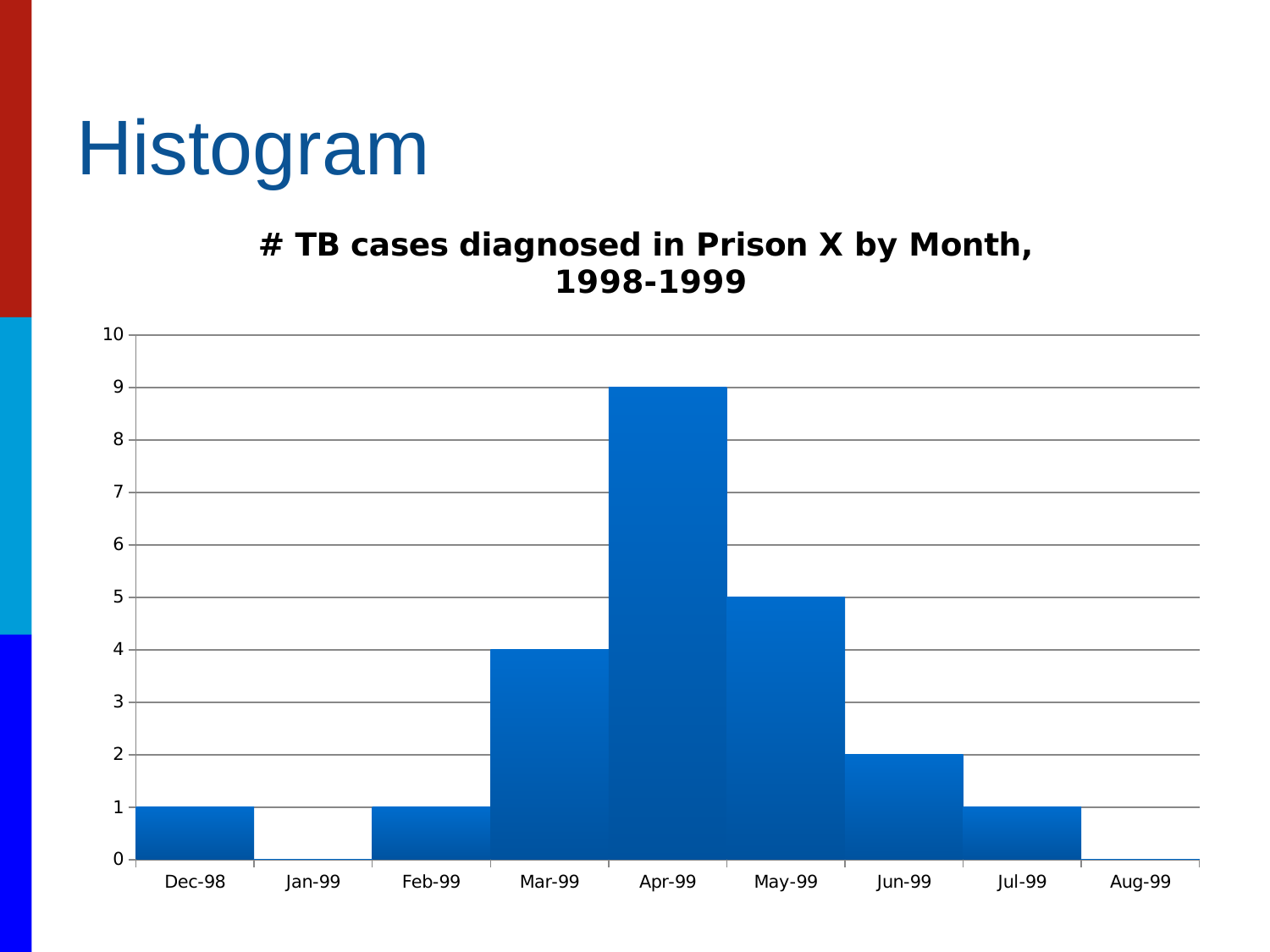

# Histogram

### Chart: # TB cases diagnosed in Prison X by Month,
1998-1999

| Category | # TB cases |
|---|---|
| 36130 | 1.0 |
| 36161 | 0.0 |
| 36192 | 1.0 |
| 36220 | 4.0 |
| 36251 | 9.0 |
| 36281 | 5.0 |
| 36312 | 2.0 |
| 36342 | 1.0 |
| 36373 | 0.0 |